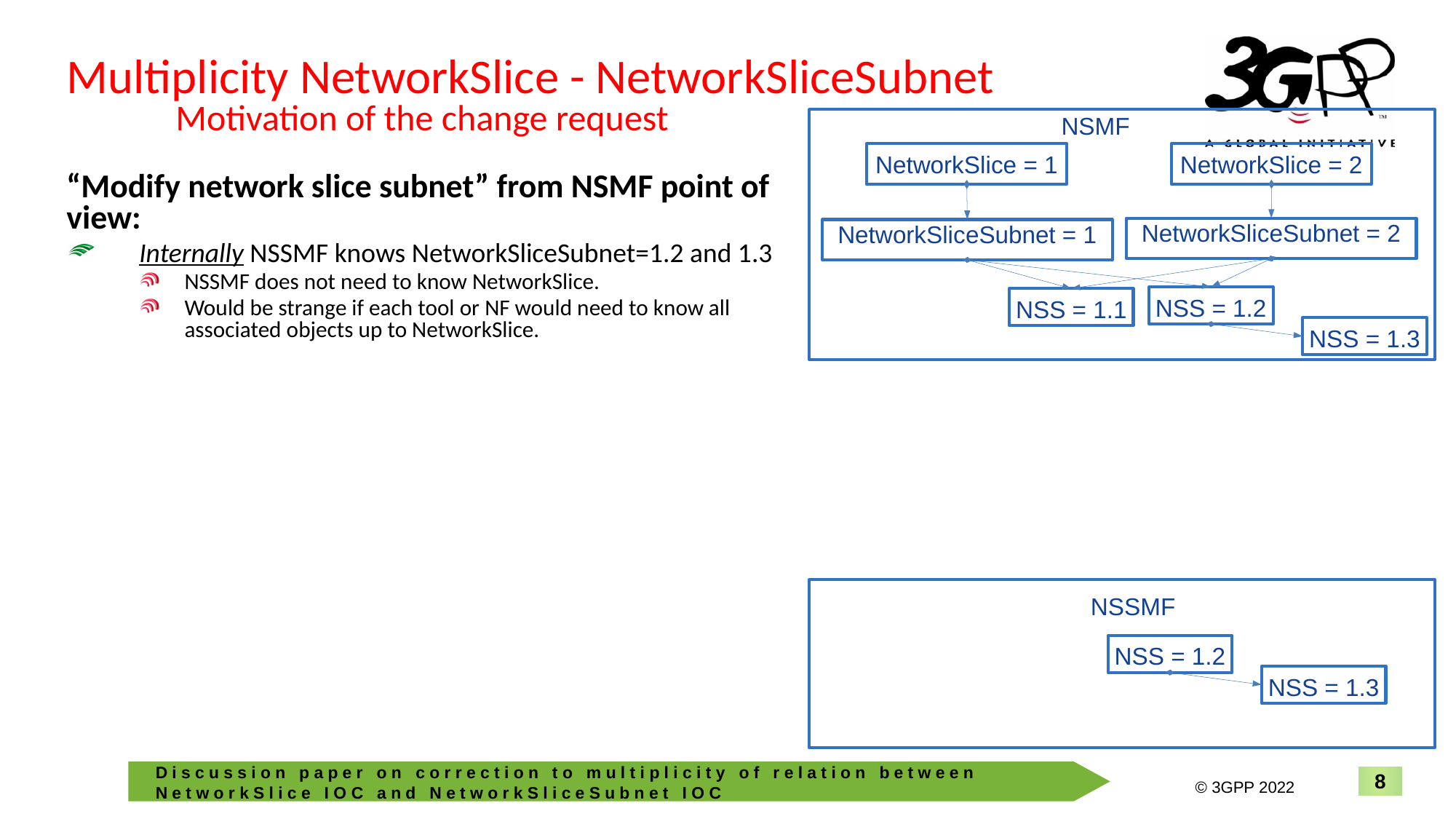

Multiplicity NetworkSlice - NetworkSliceSubnet
 	Motivation of the change request
NSMF

NetworkSlice = 2
NetworkSlice = 1
“Modify network slice subnet” from NSMF point of view:
Internally NSSMF knows NetworkSliceSubnet=1.2 and 1.3
NSSMF does not need to know NetworkSlice.
Would be strange if each tool or NF would need to know all associated objects up to NetworkSlice.

NetworkSliceSubnet = 2
NetworkSliceSubnet = 1
NSS = 1.2
NSS = 1.1
NSS = 1.3
NSSMF

NSS = 1.2
NSS = 1.3